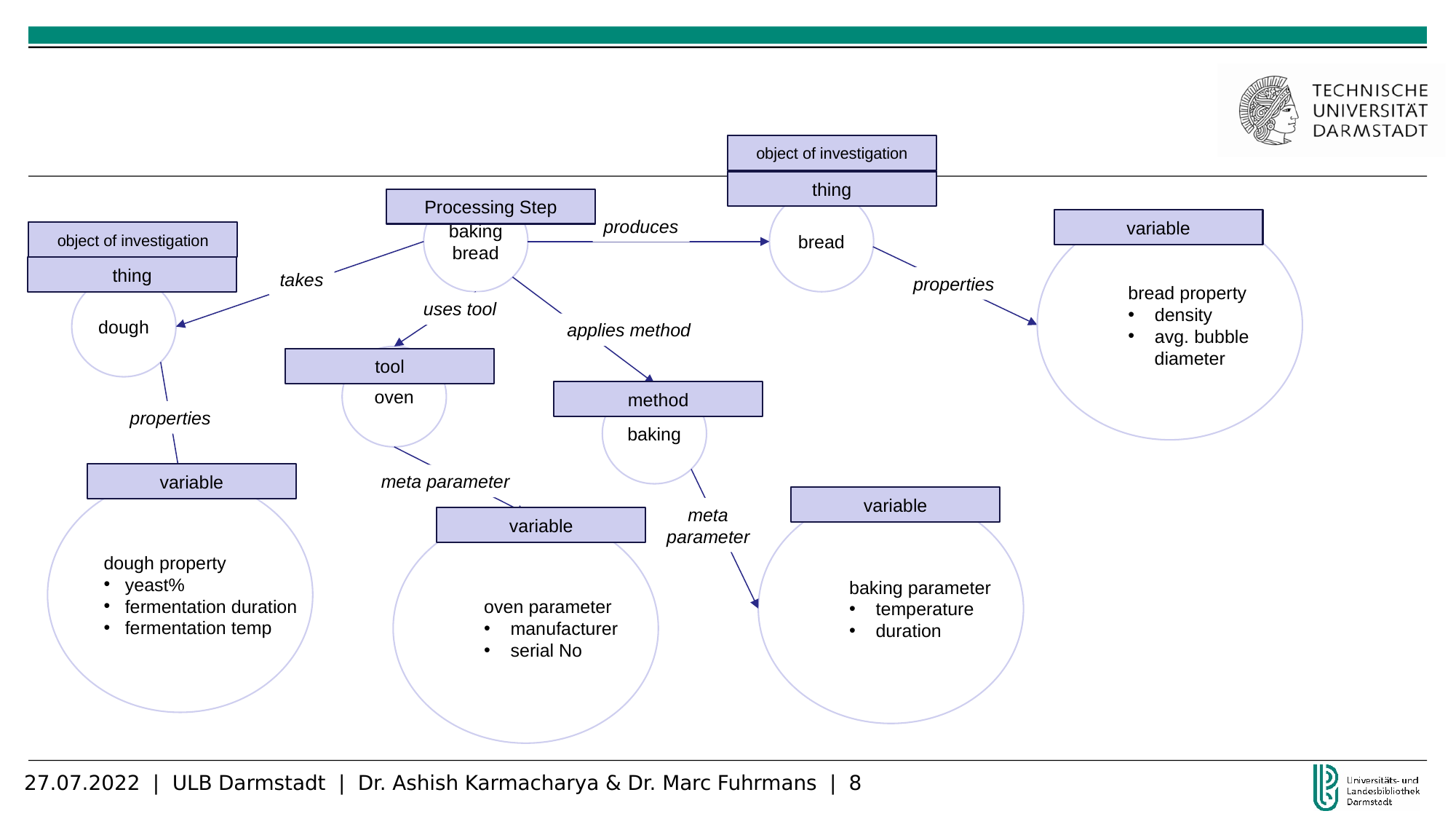

object of investigation
thing
Processing Step
baking
bread
bread
produces
bread property
density
avg. bubble
diameter
takes
properties
dough
uses tool
applies method
oven
baking
properties
meta parameter
dough property
yeast%
fermentation duration
fermentation temp
baking parameter
temperature
duration
oven parameter
manufacturer
serial No
variable
object of investigation
thing
tool
method
variable
variable
meta
parameter
variable